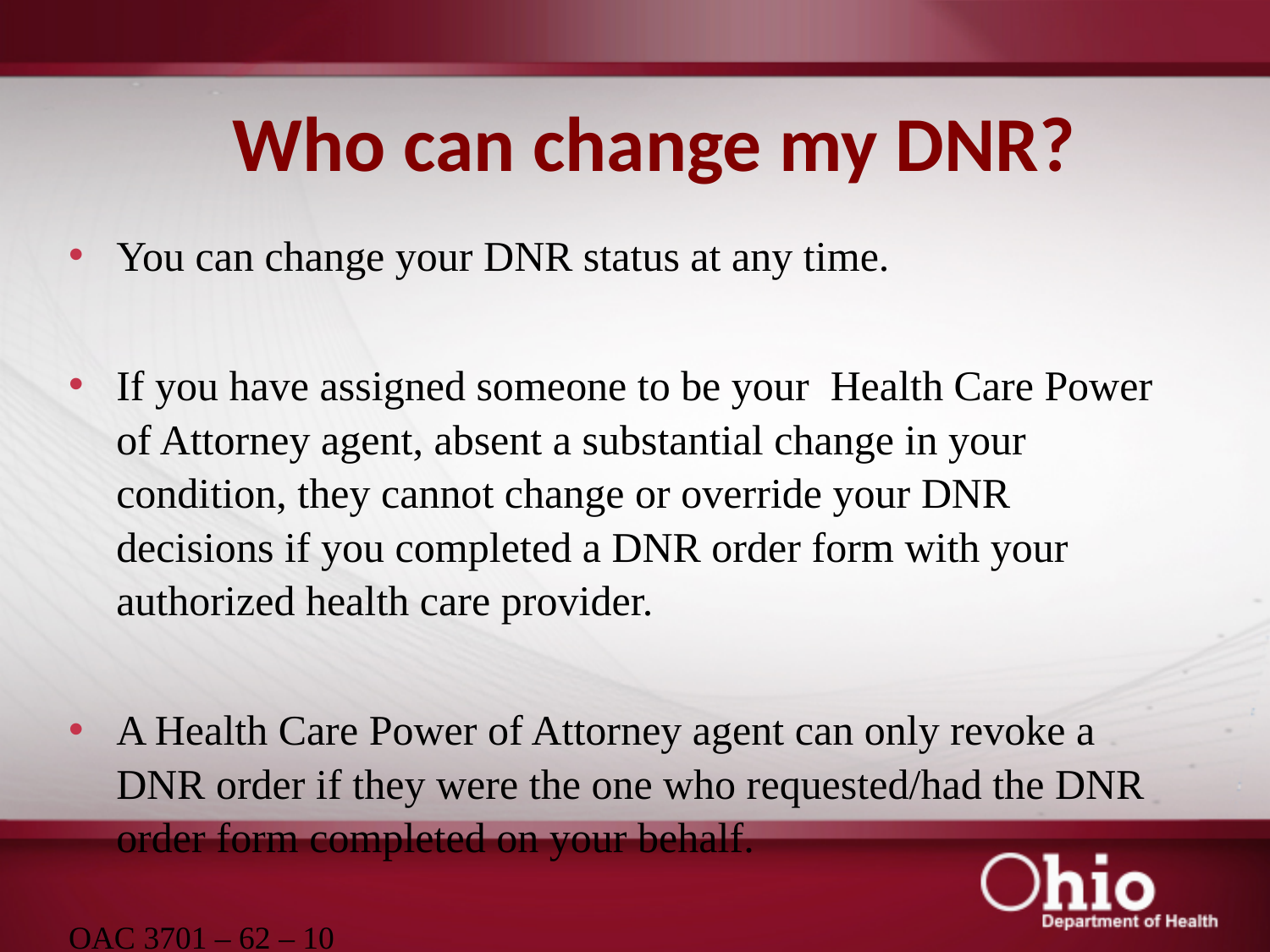

# Who can change my DNR?
You can change your DNR status at any time.

If you have assigned someone to be your  Health Care Power of Attorney agent, absent a substantial change in your condition, they cannot change or override your DNR decisions if you completed a DNR order form with your authorized health care provider.

A Health Care Power of Attorney agent can only revoke a DNR order if they were the one who requested/had the DNR order form completed on your behalf.

OAC 3701 – 62 – 10